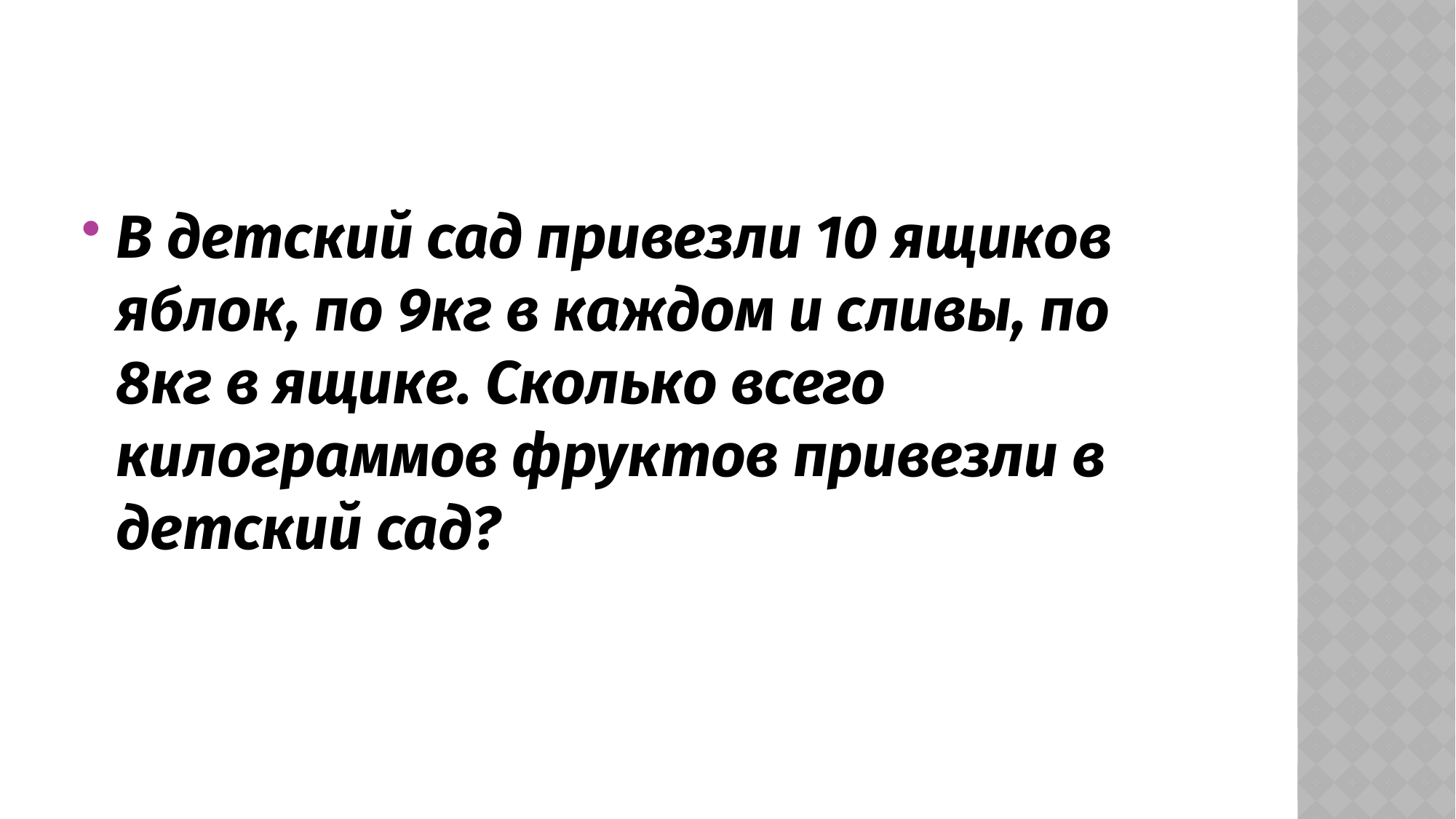

#
В детский сад привезли 10 ящиков яблок, по 9кг в каждом и сливы, по 8кг в ящике. Сколько всего килограммов фруктов привезли в детский сад?